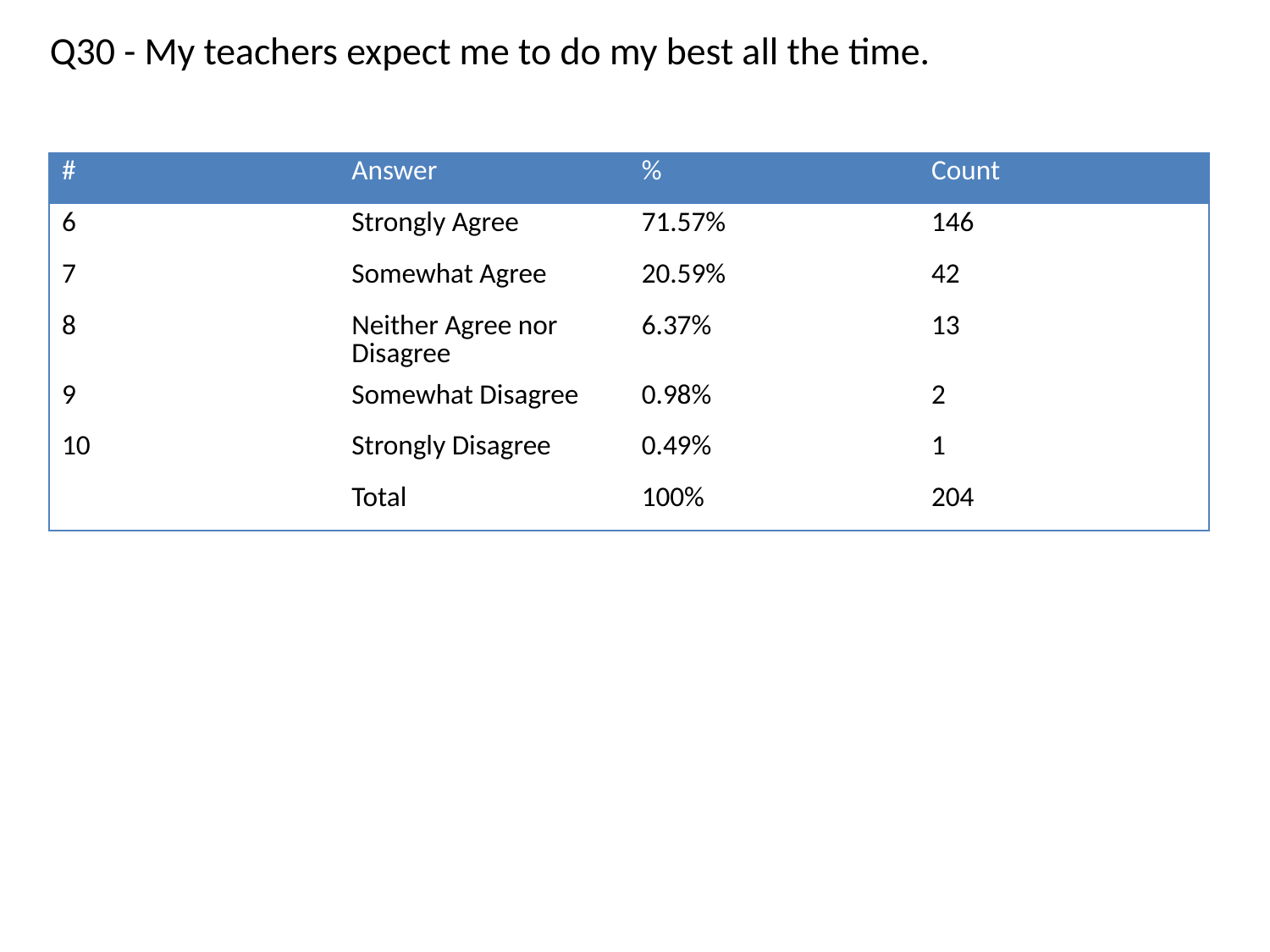

Q30 - My teachers expect me to do my best all the time.
| # | Answer | % | Count |
| --- | --- | --- | --- |
| 6 | Strongly Agree | 71.57% | 146 |
| 7 | Somewhat Agree | 20.59% | 42 |
| 8 | Neither Agree nor Disagree | 6.37% | 13 |
| 9 | Somewhat Disagree | 0.98% | 2 |
| 10 | Strongly Disagree | 0.49% | 1 |
|  | Total | 100% | 204 |